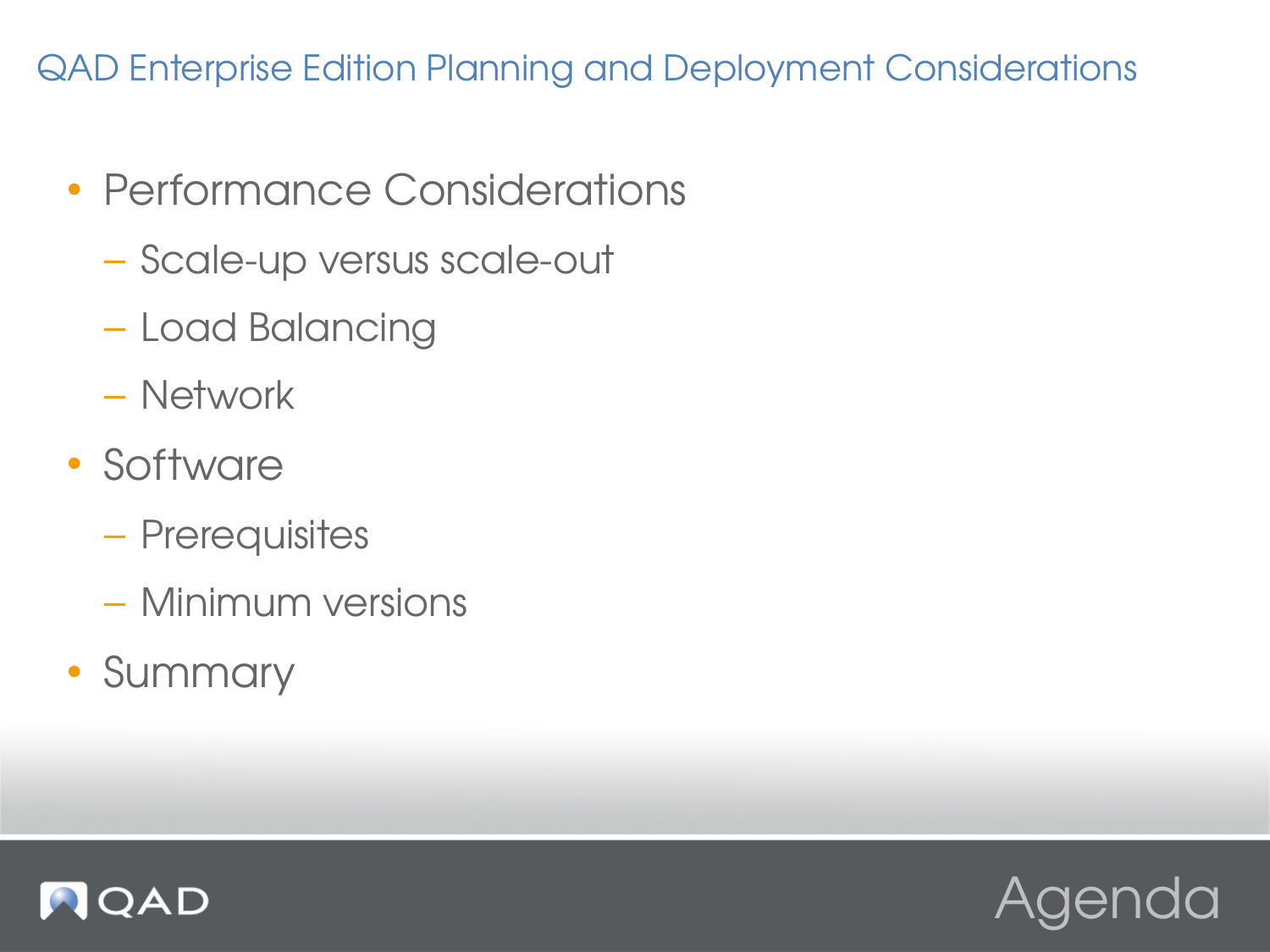

QAD Enterprise Edition Planning and Deployment Considerations
Performance Considerations
Scale-up versus scale-out
Load Balancing
Network
Software
Prerequisites
Minimum versions
Summary

# Agenda